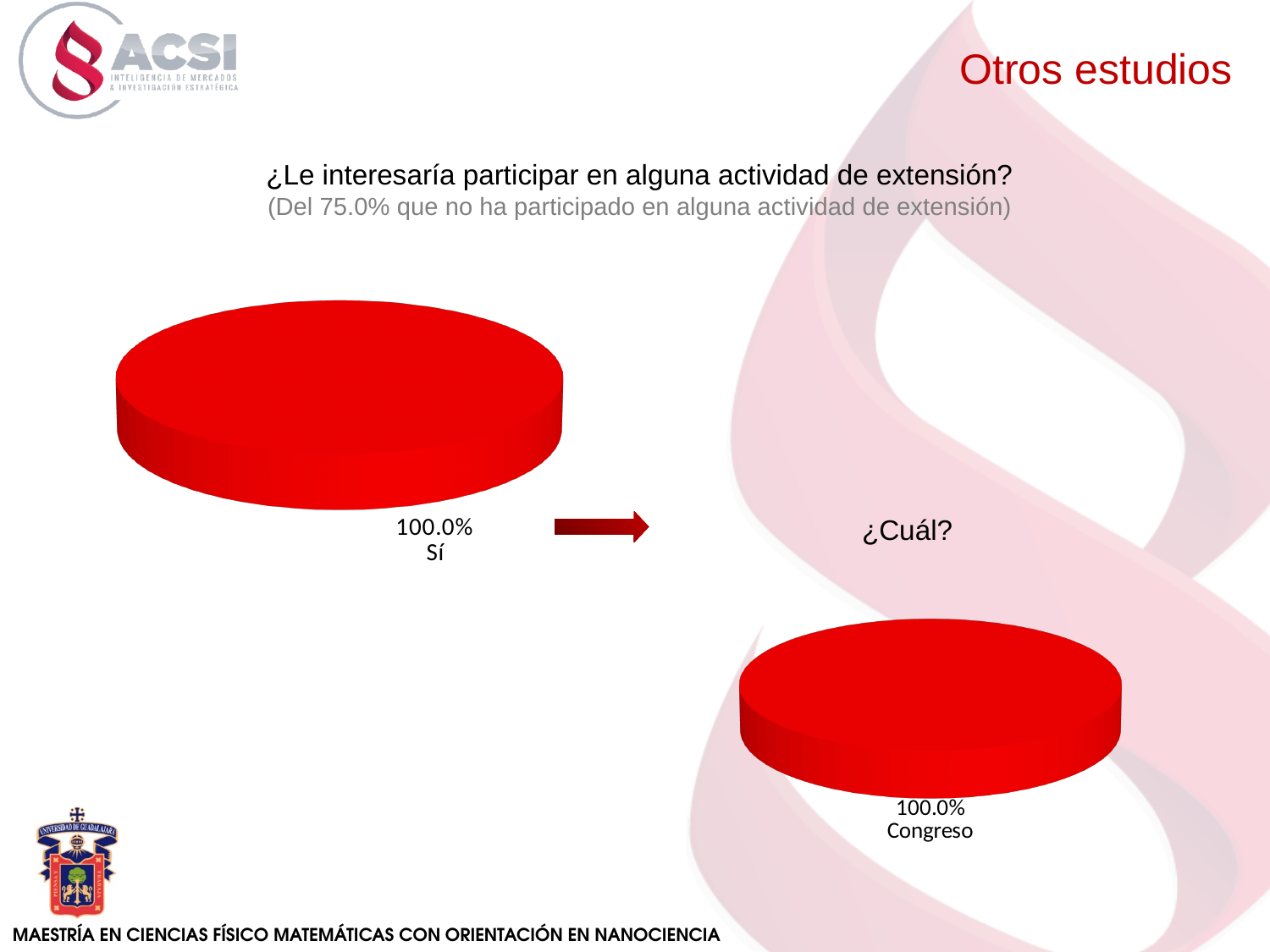

Otros estudios

[unsupported chart]

¿Le interesaría participar en alguna actividad de extensión?
(Del 75.0% que no ha participado en alguna actividad de extensión)

[unsupported chart]

¿Cuál?